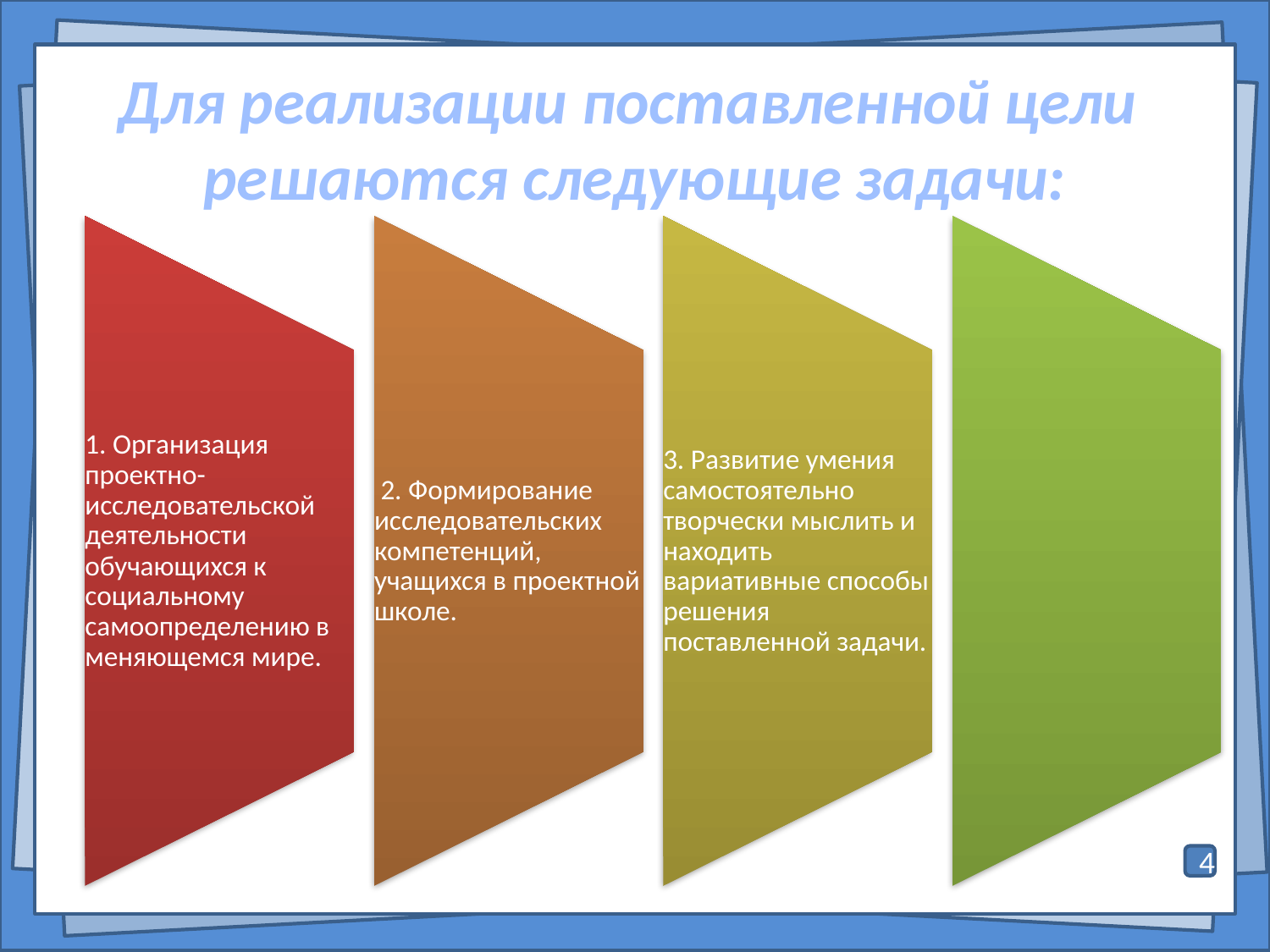

Для реализации поставленной цели
решаются следующие задачи:

1. Организация проектно-исследовательской деятельности обучающихся к социальному самоопределению в меняющемся мире.
 2. Формирование исследовательских компетенций, учащихся в проектной школе.
3. Развитие умения самостоятельно творчески мыслить и находить вариативные способы решения поставленной задачи.

4